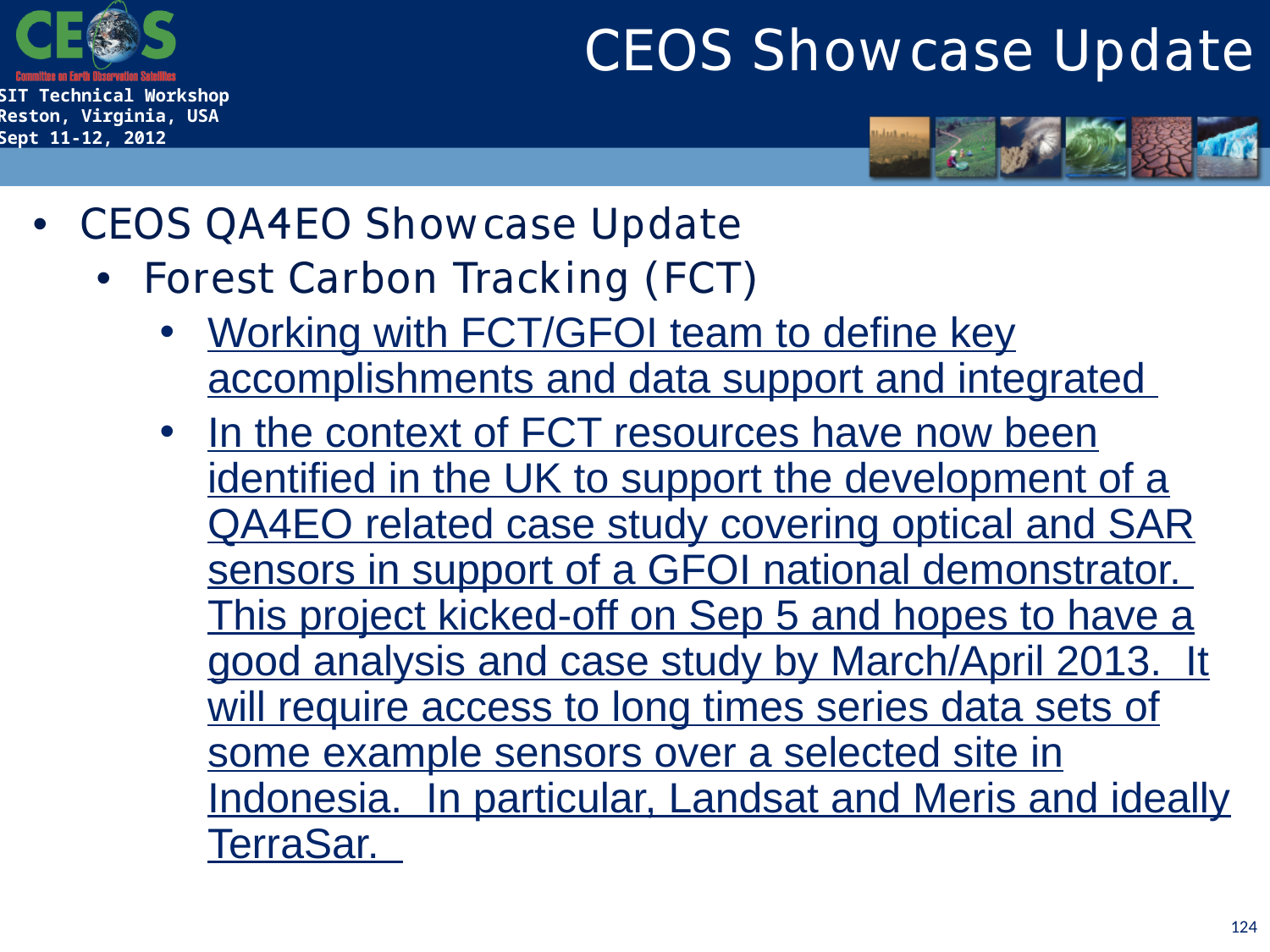

CEOS Showcase Update
CEOS QA4EO Showcase Update
Forest Carbon Tracking (FCT)
Working with FCT/GFOI team to define key accomplishments and data support and integrated
In the context of FCT resources have now been identified in the UK to support the development of a QA4EO related case study covering optical and SAR sensors in support of a GFOI national demonstrator.  This project kicked-off on Sep 5 and hopes to have a good analysis and case study by March/April 2013.  It will require access to long times series data sets of some example sensors over a selected site in Indonesia.  In particular, Landsat and Meris and ideally TerraSar.
124